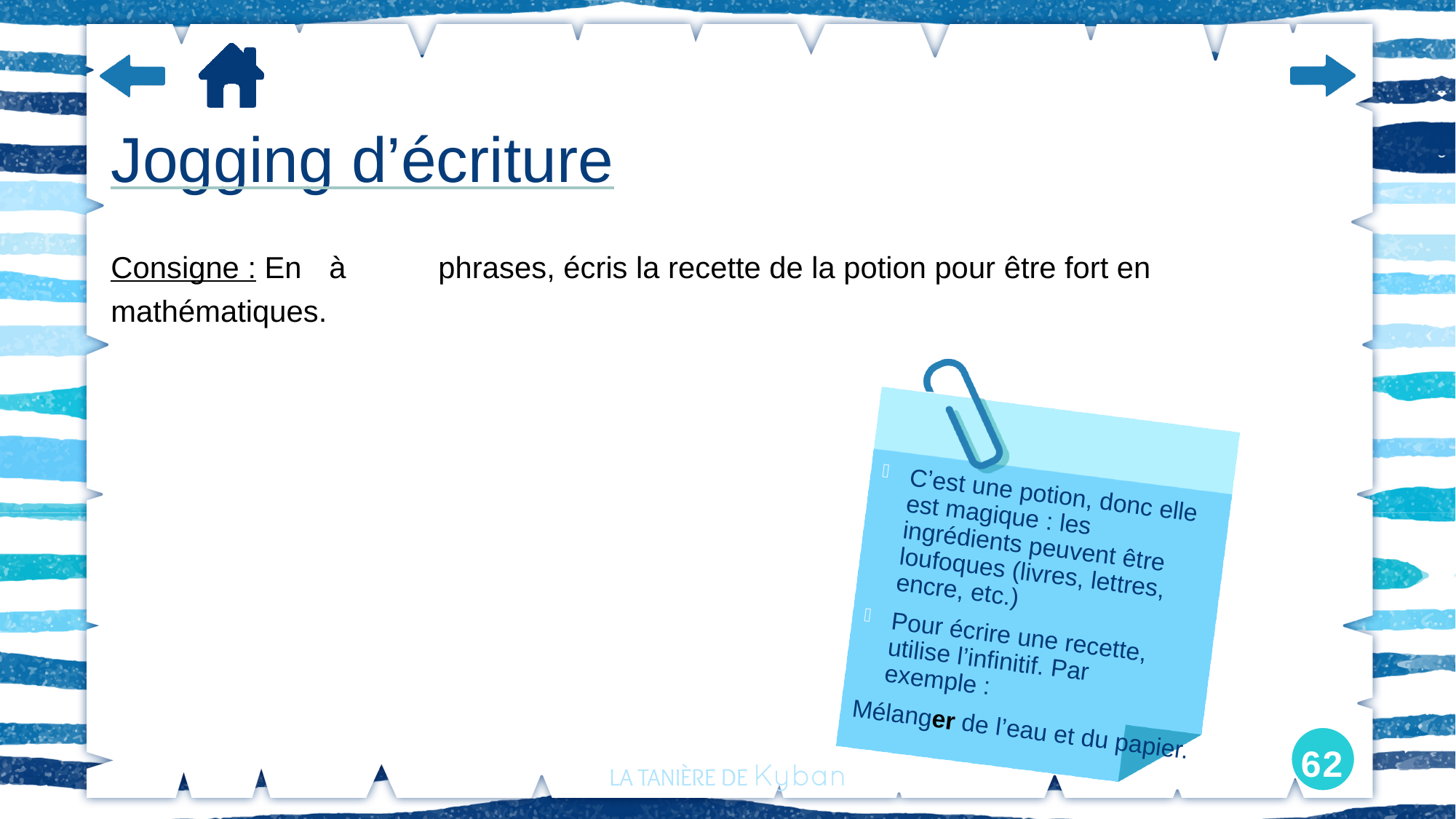

# Jogging d’écriture
Consigne : En	à	phrases, écris la recette de la potion pour être fort en mathématiques.
C’est une potion, donc elle est magique : les ingrédients peuvent être loufoques (livres, lettres, encre, etc.)
Pour écrire une recette, utilise l’infinitif. Par exemple :
Mélanger de l’eau et du papier.
62